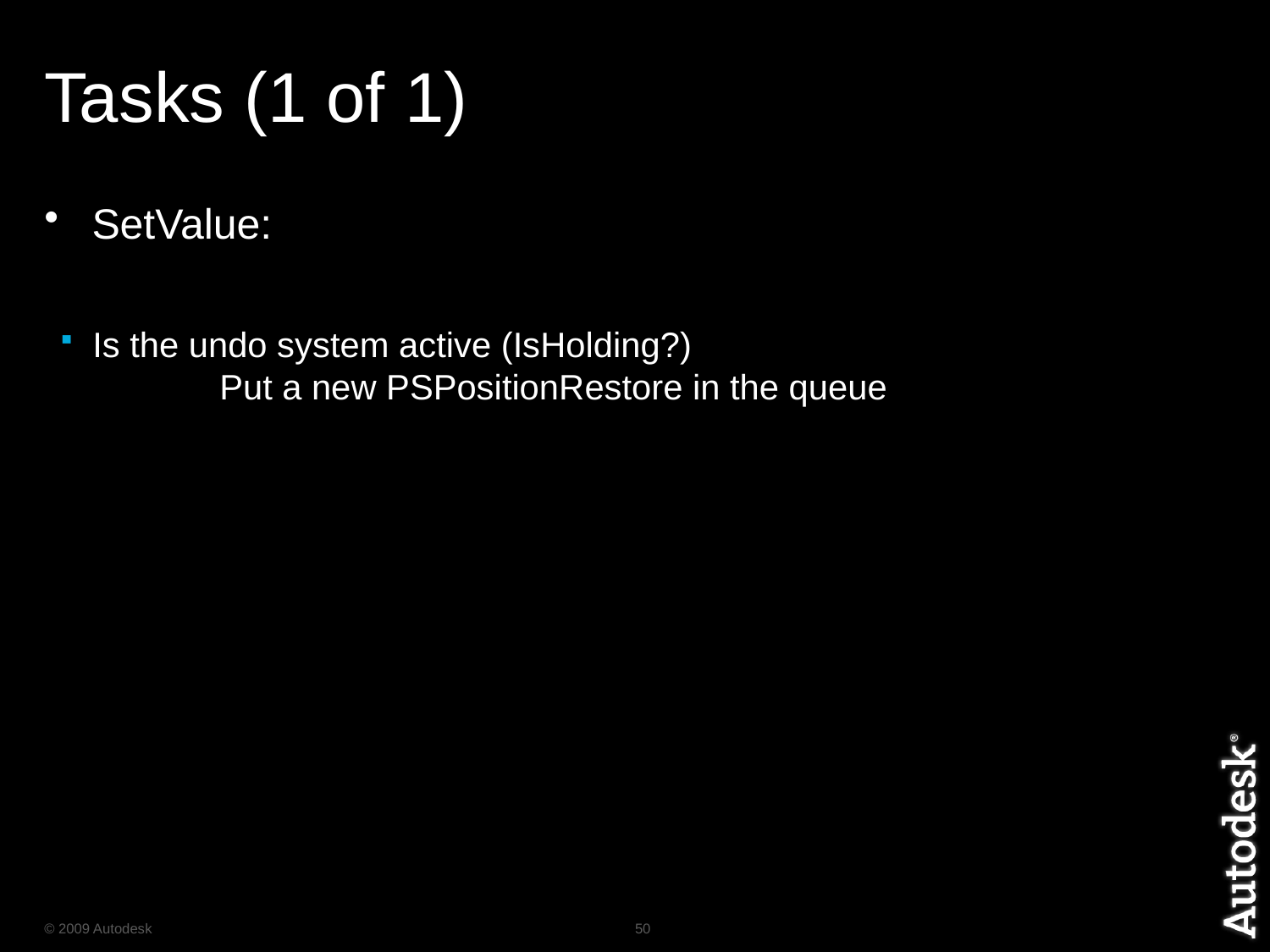

# Tasks (1 of 1)
SetValue:

Is the undo system active (IsHolding?)
	Put a new PSPositionRestore in the queue